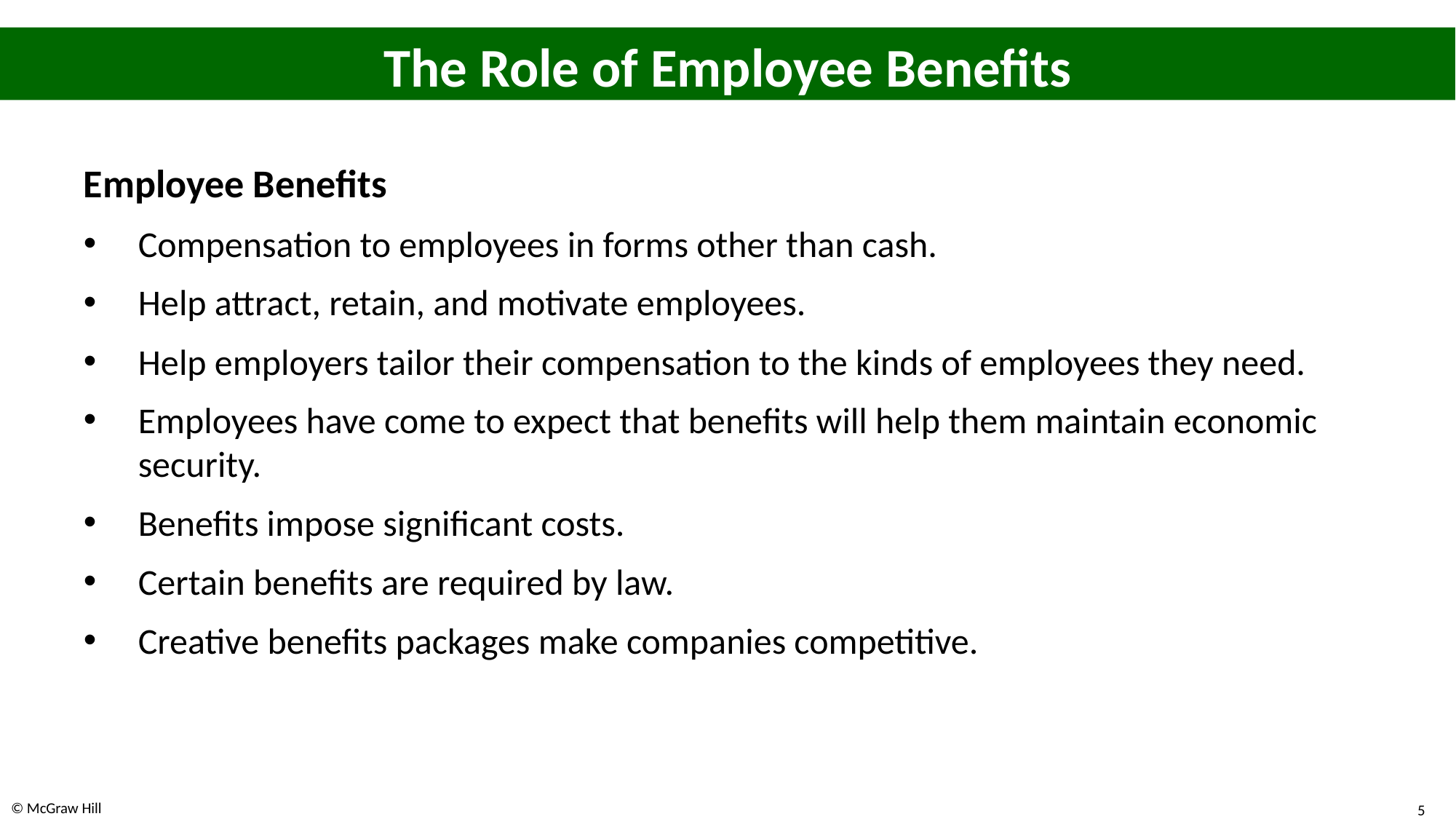

# The Role of Employee Benefits
Employee Benefits
Compensation to employees in forms other than cash.
Help attract, retain, and motivate employees.
Help employers tailor their compensation to the kinds of employees they need.
Employees have come to expect that benefits will help them maintain economic security.
Benefits impose significant costs.
Certain benefits are required by law.
Creative benefits packages make companies competitive.